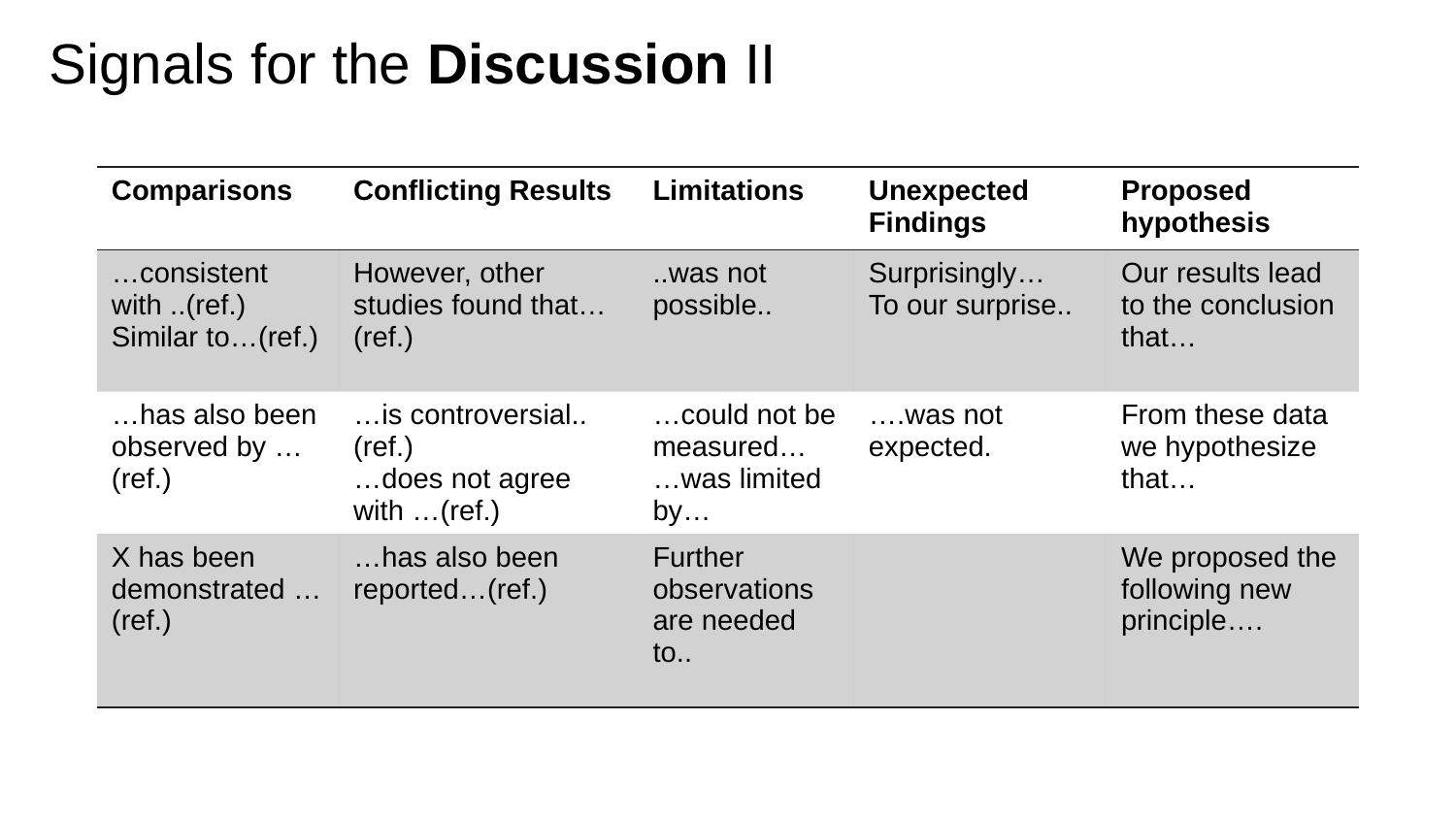

# Signals for the Discussion II
| Comparisons | Conflicting Results | Limitations | Unexpected Findings | Proposed hypothesis |
| --- | --- | --- | --- | --- |
| …consistent with ..(ref.) Similar to…(ref.) | However, other studies found that… (ref.) | ..was not possible.. | Surprisingly… To our surprise.. | Our results lead to the conclusion that… |
| …has also been observed by …(ref.) | …is controversial..(ref.) …does not agree with …(ref.) | …could not be measured… …was limited by… | ….was not expected. | From these data we hypothesize that… |
| X has been demonstrated …(ref.) | …has also been reported…(ref.) | Further observations are needed to.. |  | We proposed the following new principle…. |